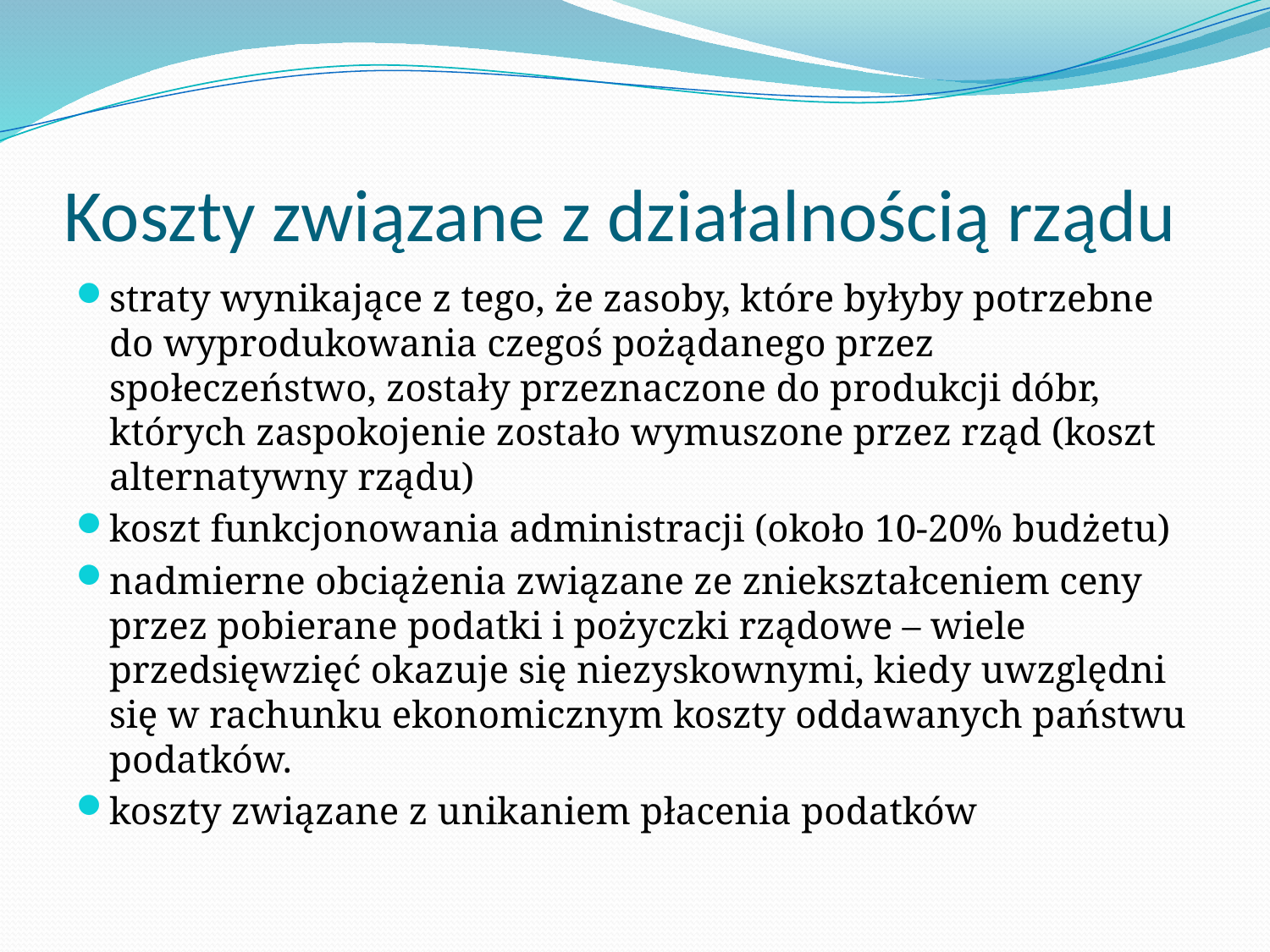

# Koszty związane z działalnością rządu
straty wynikające z tego, że zasoby, które byłyby potrzebne do wyprodukowania czegoś pożądanego przez społeczeństwo, zostały przeznaczone do produkcji dóbr, których zaspokojenie zostało wymuszone przez rząd (koszt alternatywny rządu)
koszt funkcjonowania administracji (około 10-20% budżetu)
nadmierne obciążenia związane ze zniekształceniem ceny przez pobierane podatki i pożyczki rządowe – wiele przedsięwzięć okazuje się niezyskownymi, kiedy uwzględni się w rachunku ekonomicznym koszty oddawanych państwu podatków.
koszty związane z unikaniem płacenia podatków